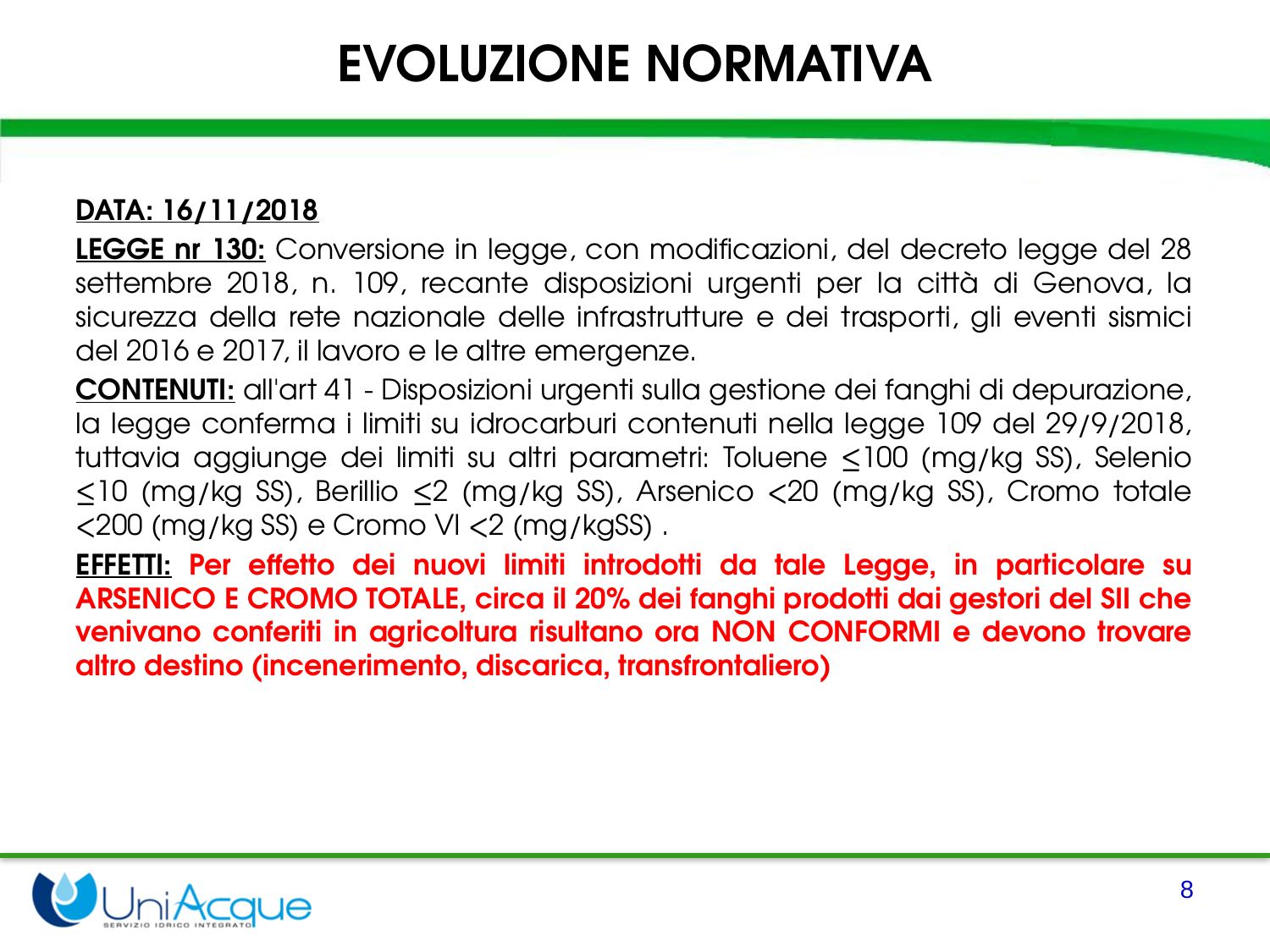

EVOLUZIONE NORMATIVA

DATA: 16/11/2018
LEGGE nr 130: Conversione in legge, con modificazioni, del decreto legge del 28 settembre 2018, n. 109, recante disposizioni urgenti per la città di Genova, la sicurezza della rete nazionale delle infrastrutture e dei trasporti, gli eventi sismici del 2016 e 2017, il lavoro e le altre emergenze.
CONTENUTI: all'art 41 - Disposizioni urgenti sulla gestione dei fanghi di depurazione, la legge conferma i limiti su idrocarburi contenuti nella legge 109 del 29/9/2018, tuttavia aggiunge dei limiti su altri parametri: Toluene ≤100 (mg/kg SS), Selenio ≤10 (mg/kg SS), Berillio ≤2 (mg/kg SS), Arsenico <20 (mg/kg SS), Cromo totale <200 (mg/kg SS) e Cromo VI <2 (mg/kgSS) .
EFFETTI: Per effetto dei nuovi limiti introdotti da tale Legge, in particolare su ARSENICO E CROMO TOTALE, circa il 20% dei fanghi prodotti dai gestori del SII che venivano conferiti in agricoltura risultano ora NON CONFORMI e devono trovare altro destino (incenerimento, discarica, transfrontaliero)
8